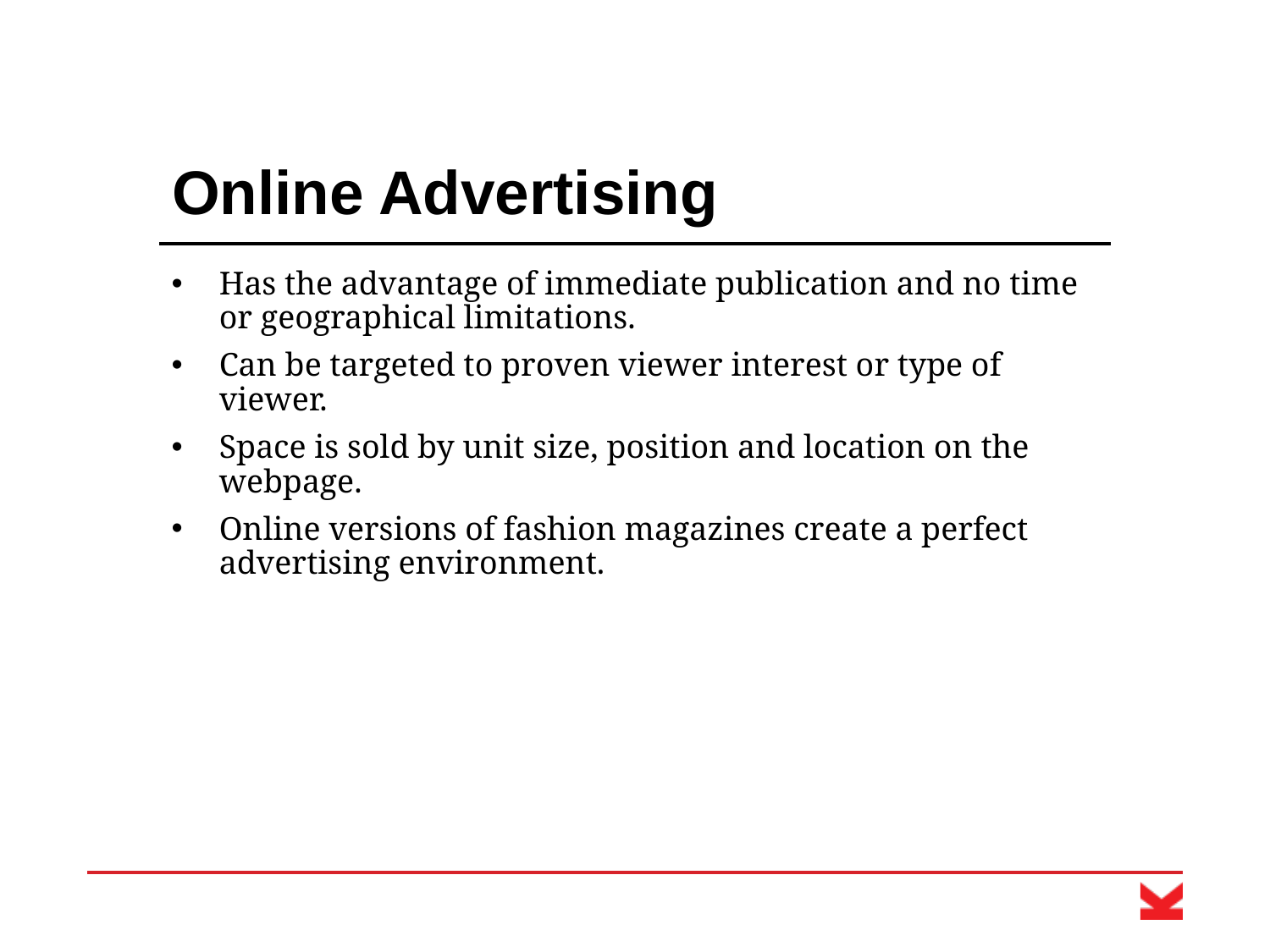

# Online Advertising
Has the advantage of immediate publication and no time or geographical limitations.
Can be targeted to proven viewer interest or type of viewer.
Space is sold by unit size, position and location on the webpage.
Online versions of fashion magazines create a perfect advertising environment.